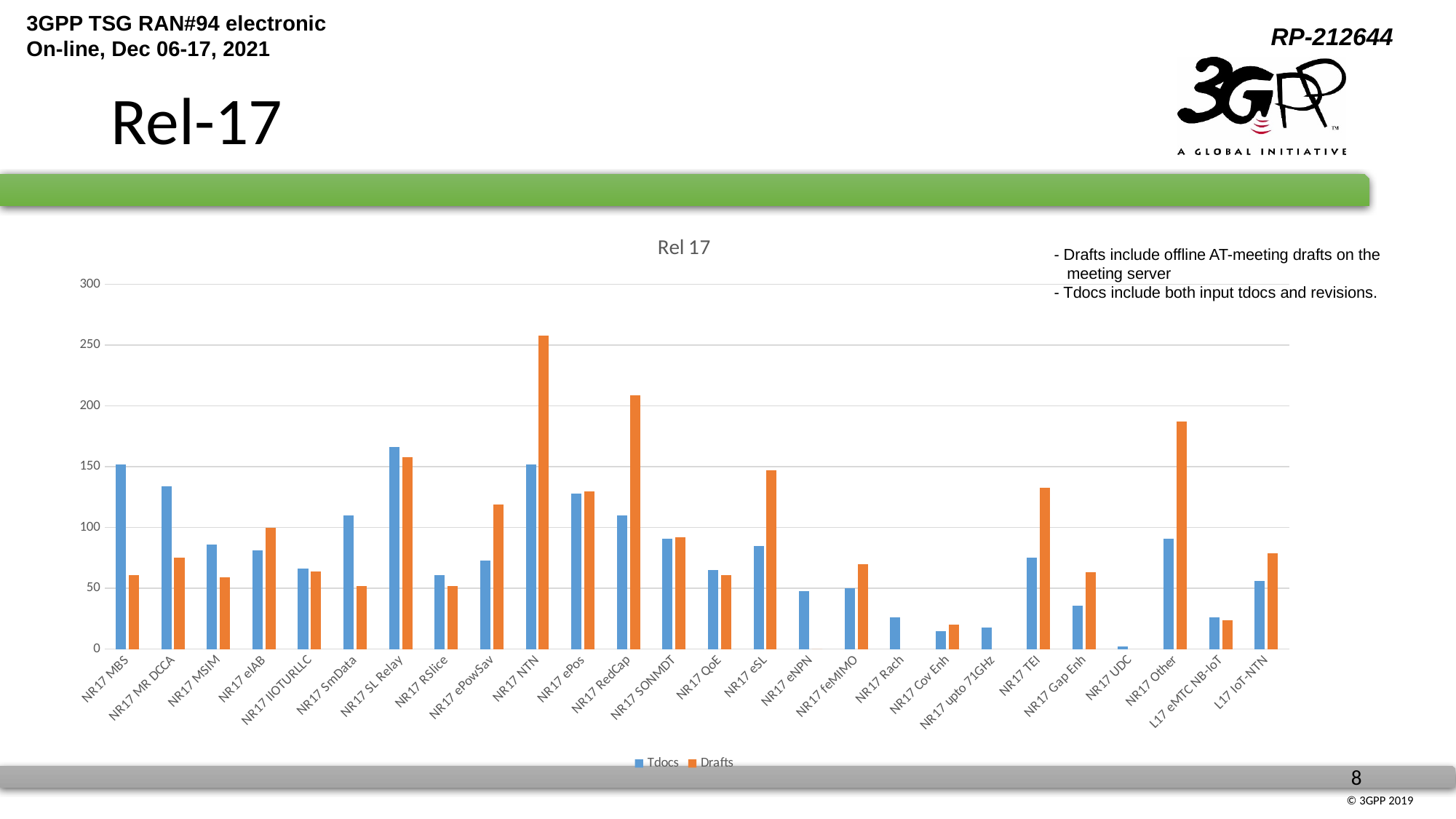

# Rel-17

### Chart: Rel 17

| Category | Tdocs | Drafts |
|---|---|---|
| NR17 MBS | 152.0 | 61.0 |
| NR17 MR DCCA | 134.0 | 75.0 |
| NR17 MSIM | 86.0 | 59.0 |
| NR17 eIAB | 81.0 | 100.0 |
| NR17 IIOTURLLC | 66.0 | 64.0 |
| NR17 SmData | 110.0 | 52.0 |
| NR17 SL Relay | 166.0 | 158.0 |
| NR17 RSlice | 61.0 | 52.0 |
| NR17 ePowSav | 73.0 | 119.0 |
| NR17 NTN | 152.0 | 258.0 |
| NR17 ePos | 128.0 | 130.0 |
| NR17 RedCap | 110.0 | 209.0 |
| NR17 SONMDT | 91.0 | 92.0 |
| NR17 QoE | 65.0 | 61.0 |
| NR17 eSL | 85.0 | 147.0 |
| NR17 eNPN | 48.0 | 0.0 |
| NR17 feMIMO | 50.0 | 70.0 |
| NR17 Rach | 26.0 | None |
| NR17 Cov Enh | 15.0 | 20.0 |
| NR17 upto 71GHz | 18.0 | None |
| NR17 TEI | 75.0 | 133.0 |
| NR17 Gap Enh | 36.0 | 63.0 |
| NR17 UDC | 2.0 | None |
| NR17 Other | 91.0 | 187.0 |
| L17 eMTC NB-IoT | 26.0 | 24.0 |
| L17 IoT-NTN | 56.0 | 79.0 |
- Drafts include offline AT-meeting drafts on the
   meeting server
- Tdocs include both input tdocs and revisions.